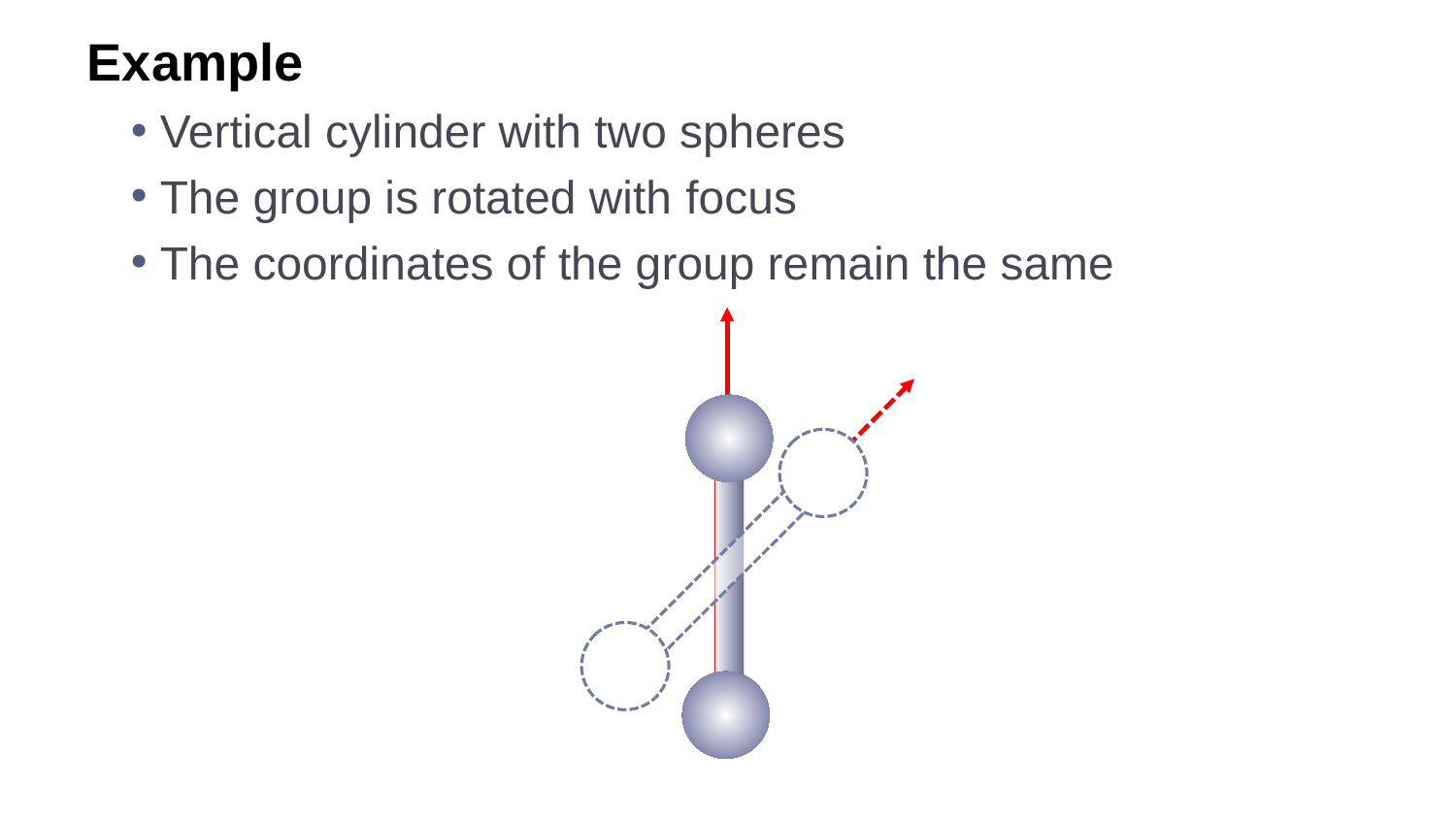

Example
Vertical cylinder with two spheres
The group is rotated with focus
The coordinates of the group remain the same